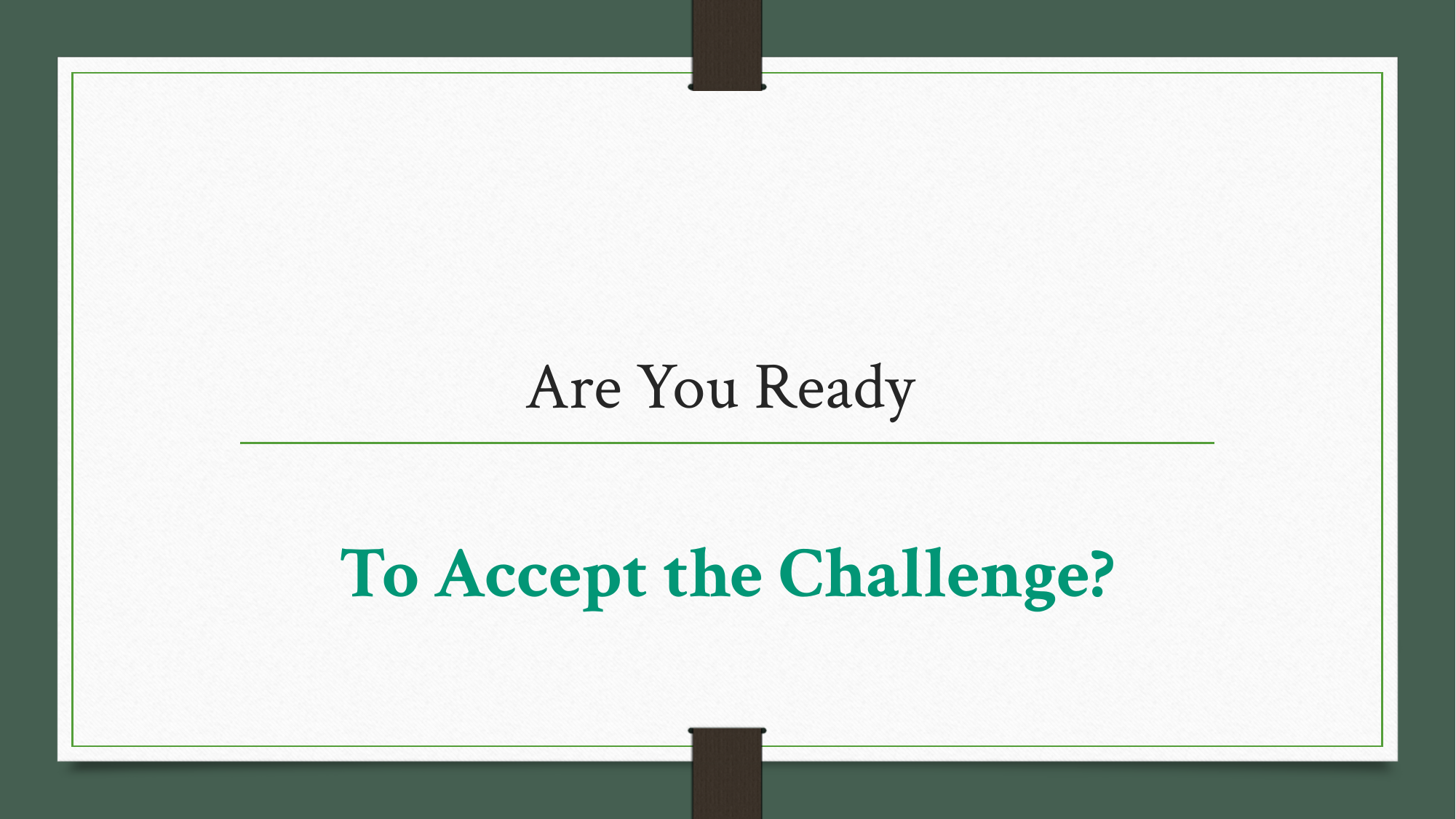

# Are You Ready
To Accept the Challenge?